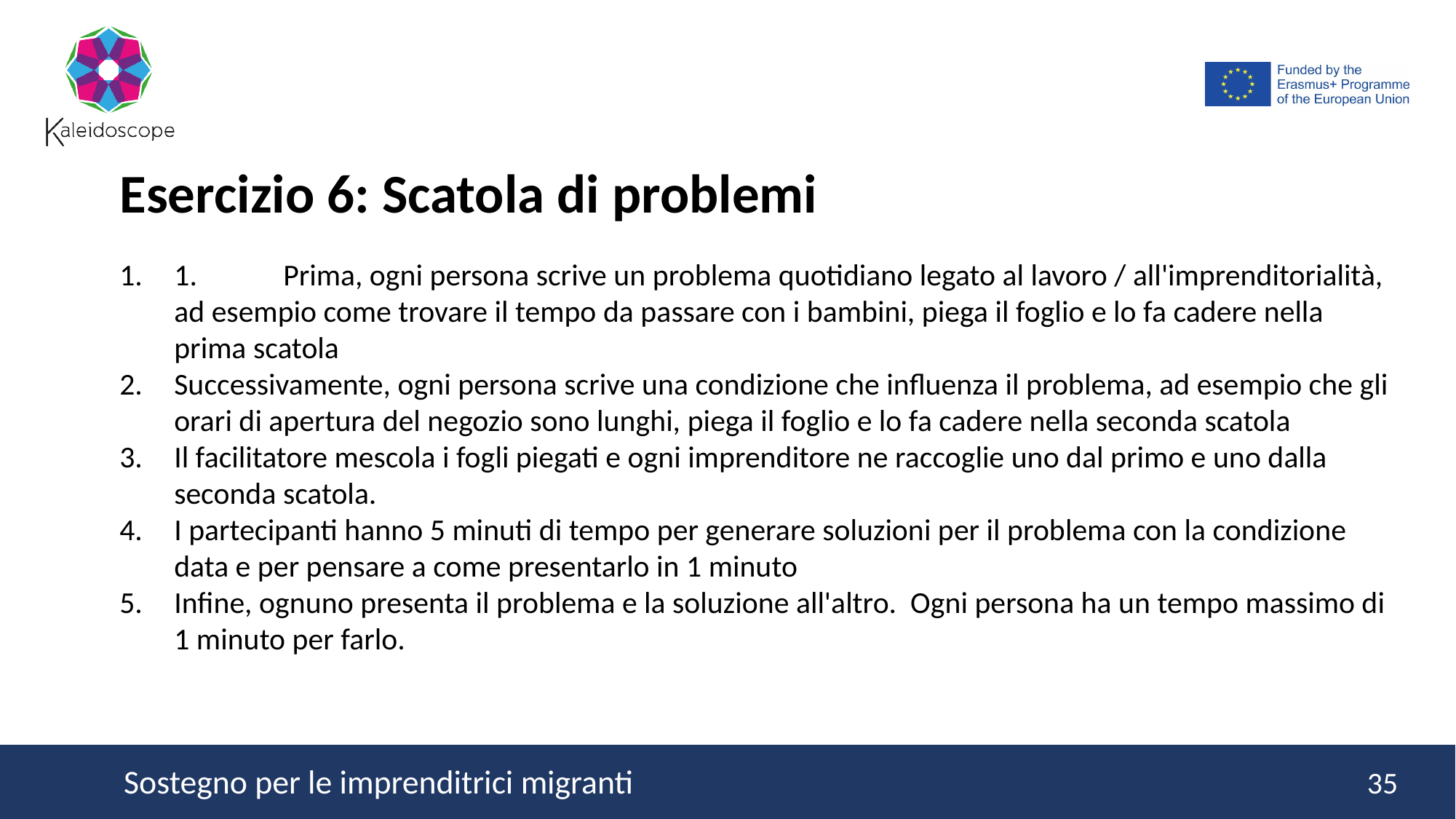

Esercizio 6: Scatola di problemi
1.	Prima, ogni persona scrive un problema quotidiano legato al lavoro / all'imprenditorialità, ad esempio come trovare il tempo da passare con i bambini, piega il foglio e lo fa cadere nella prima scatola
Successivamente, ogni persona scrive una condizione che influenza il problema, ad esempio che gli orari di apertura del negozio sono lunghi, piega il foglio e lo fa cadere nella seconda scatola
Il facilitatore mescola i fogli piegati e ogni imprenditore ne raccoglie uno dal primo e uno dalla seconda scatola.
I partecipanti hanno 5 minuti di tempo per generare soluzioni per il problema con la condizione data e per pensare a come presentarlo in 1 minuto
Infine, ognuno presenta il problema e la soluzione all'altro.  Ogni persona ha un tempo massimo di 1 minuto per farlo.

35